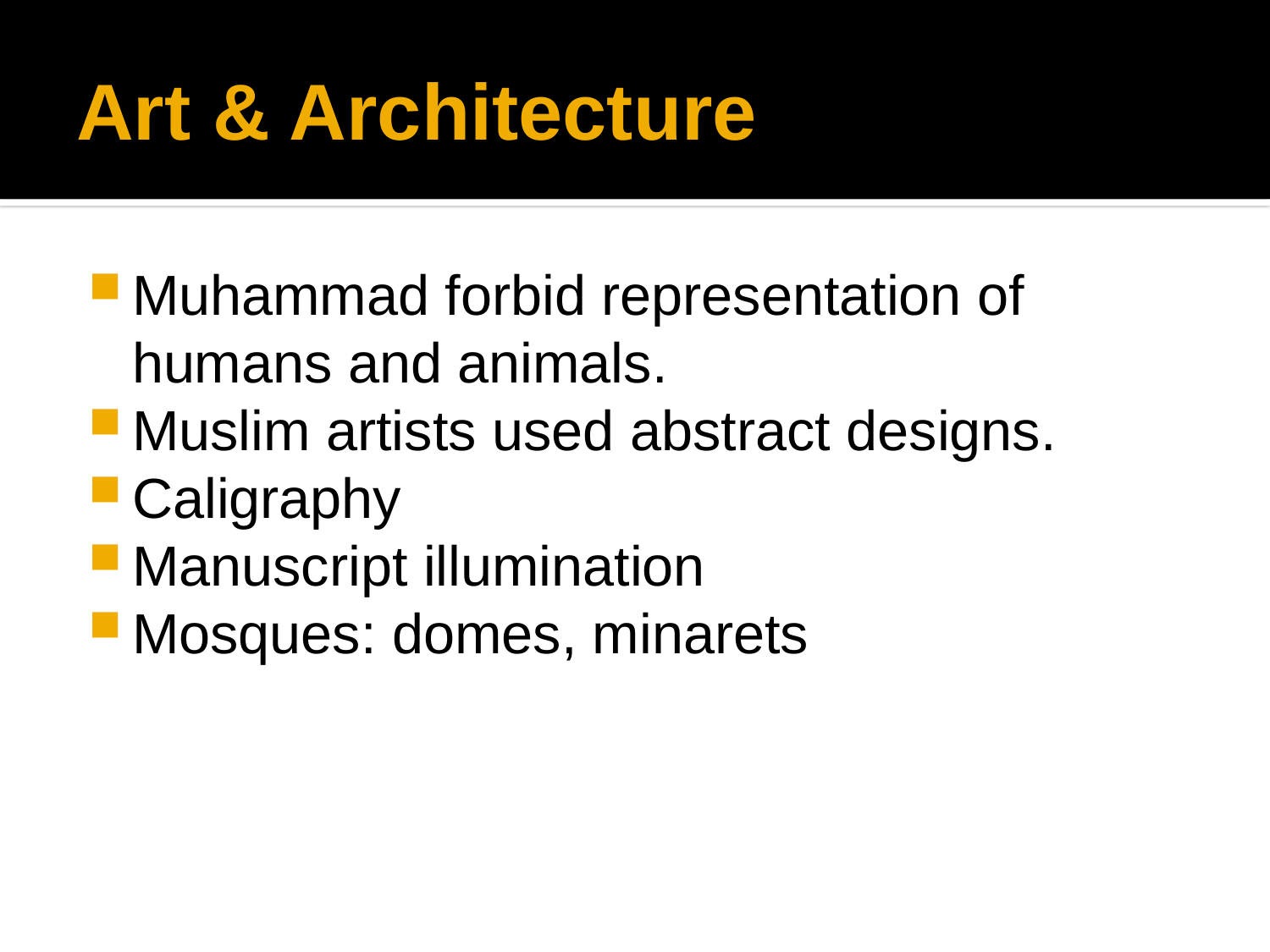

# Art & Architecture
Muhammad forbid representation of humans and animals.
Muslim artists used abstract designs.
Caligraphy
Manuscript illumination
Mosques: domes, minarets